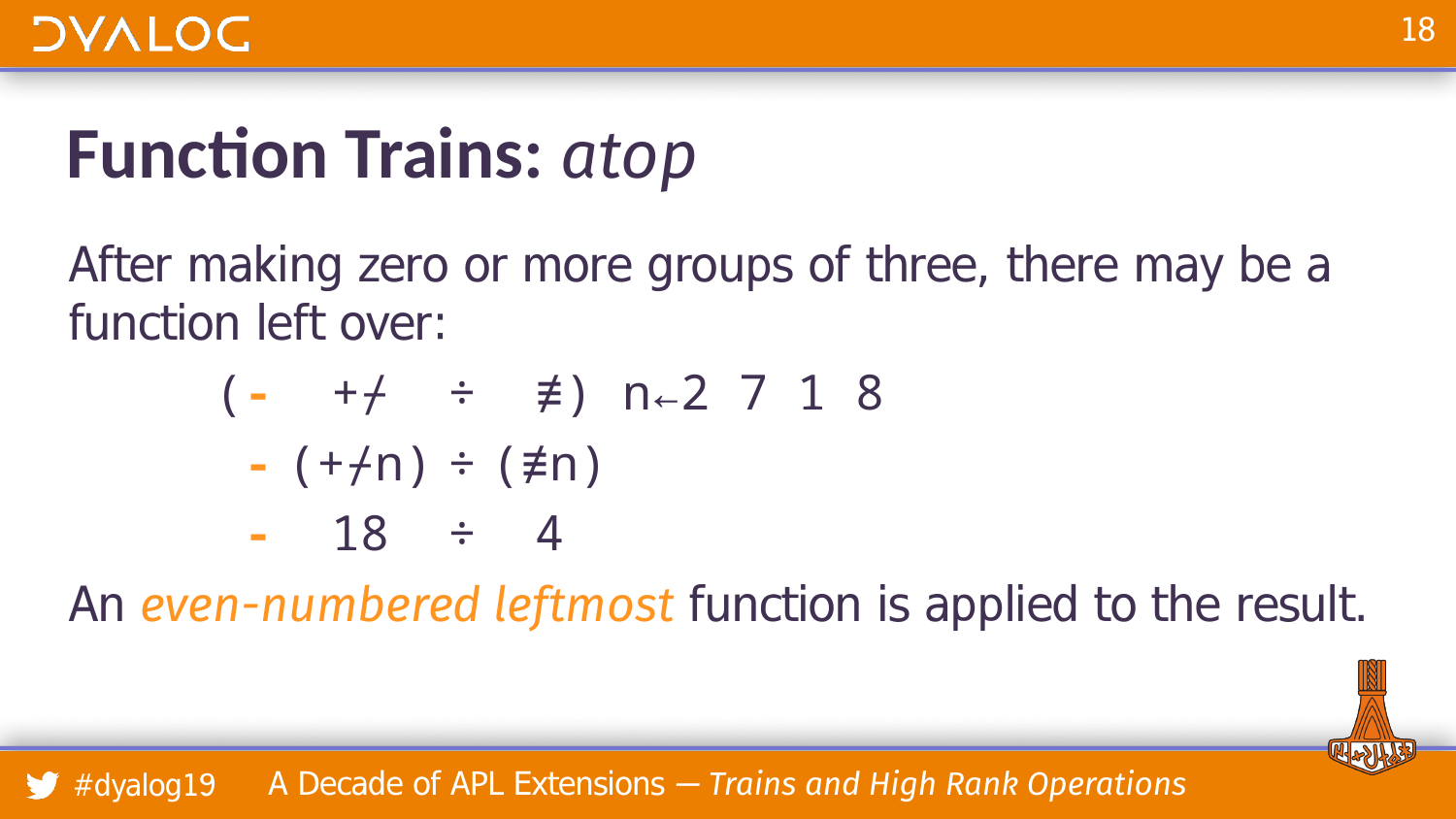

# Function Trains: atop
After making zero or more groups of three, there may be a function left over:
     (-  +⌿  ÷  ≢) n←2 7 1 8
      - (+⌿n) ÷ (≢n)
      -  18  ÷  4
An even-numbered leftmost function is applied to the result.